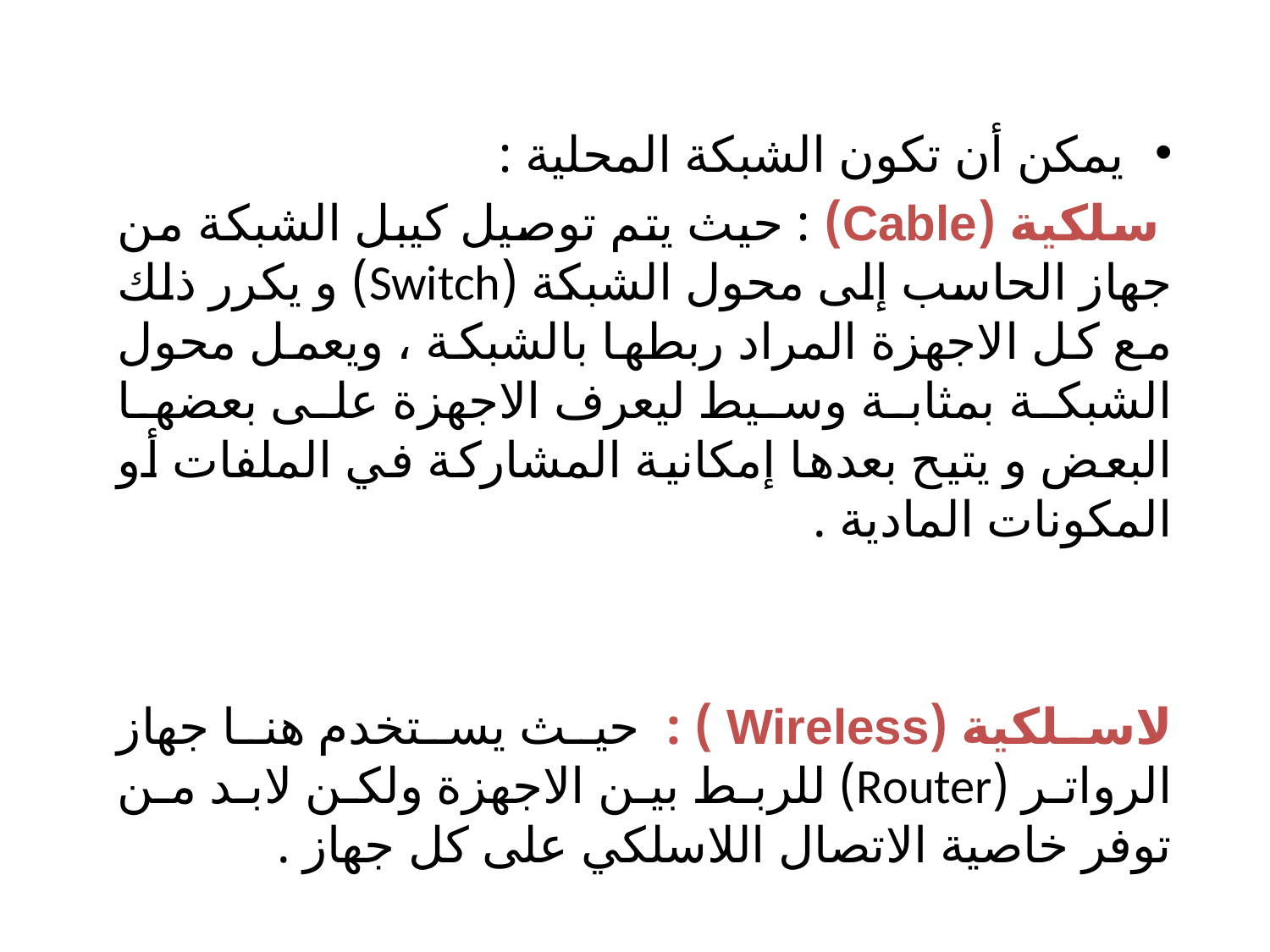

يمكن أن تكون الشبكة المحلية :
 سلكية (Cable) : حيث يتم توصيل كيبل الشبكة من جهاز الحاسب إلى محول الشبكة (Switch) و يكرر ذلك مع كل الاجهزة المراد ربطها بالشبكة ، ويعمل محول الشبكة بمثابة وسيط ليعرف الاجهزة على بعضها البعض و يتيح بعدها إمكانية المشاركة في الملفات أو المكونات المادية .

لاسلكية (Wireless ) :  حيث يستخدم هنا جهاز الرواتر (Router) للربط بين الاجهزة ولكن لابد من توفر خاصية الاتصال اللاسلكي على كل جهاز .